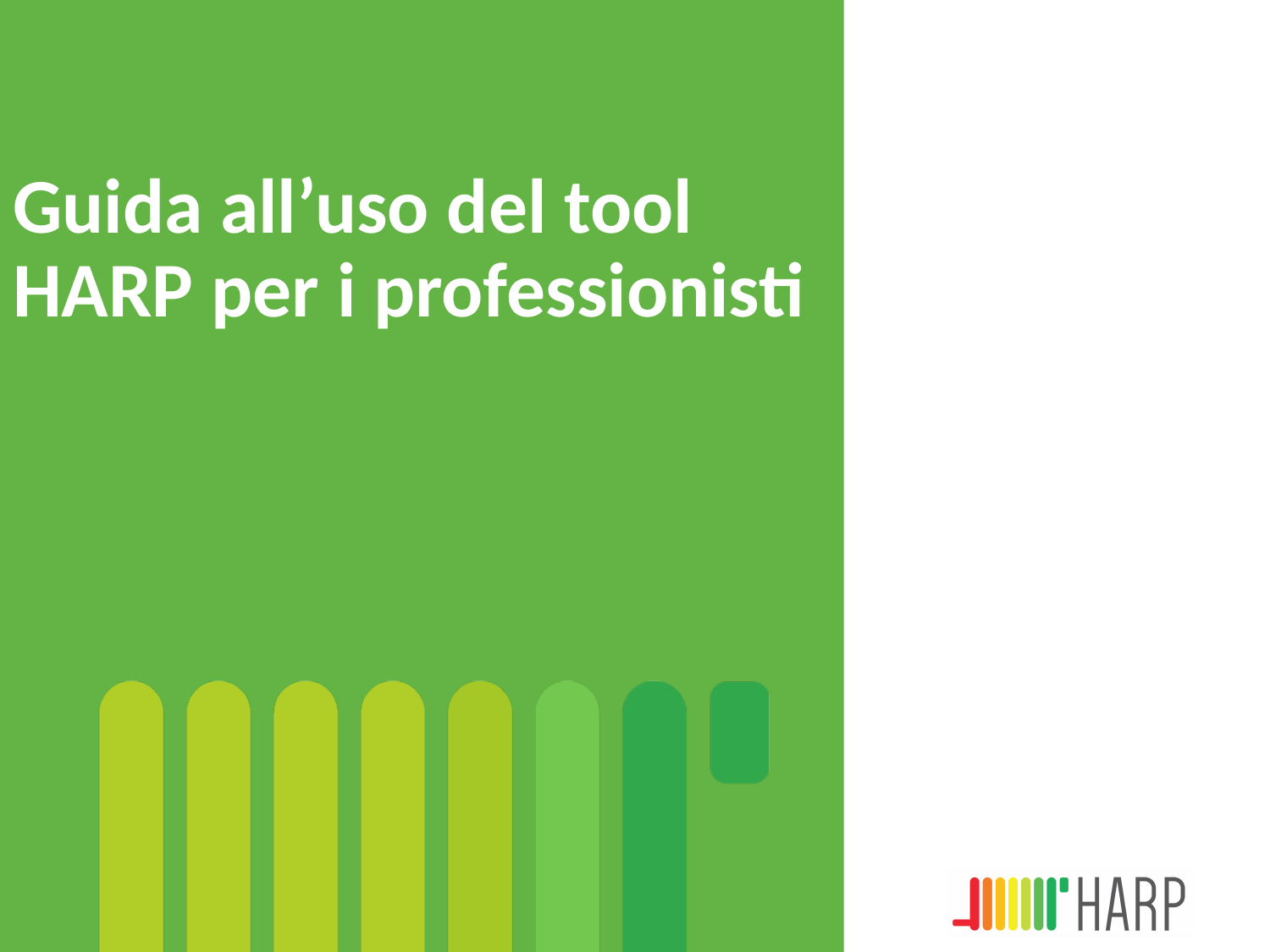

# Guida all’uso del tool HARP per i professionisti